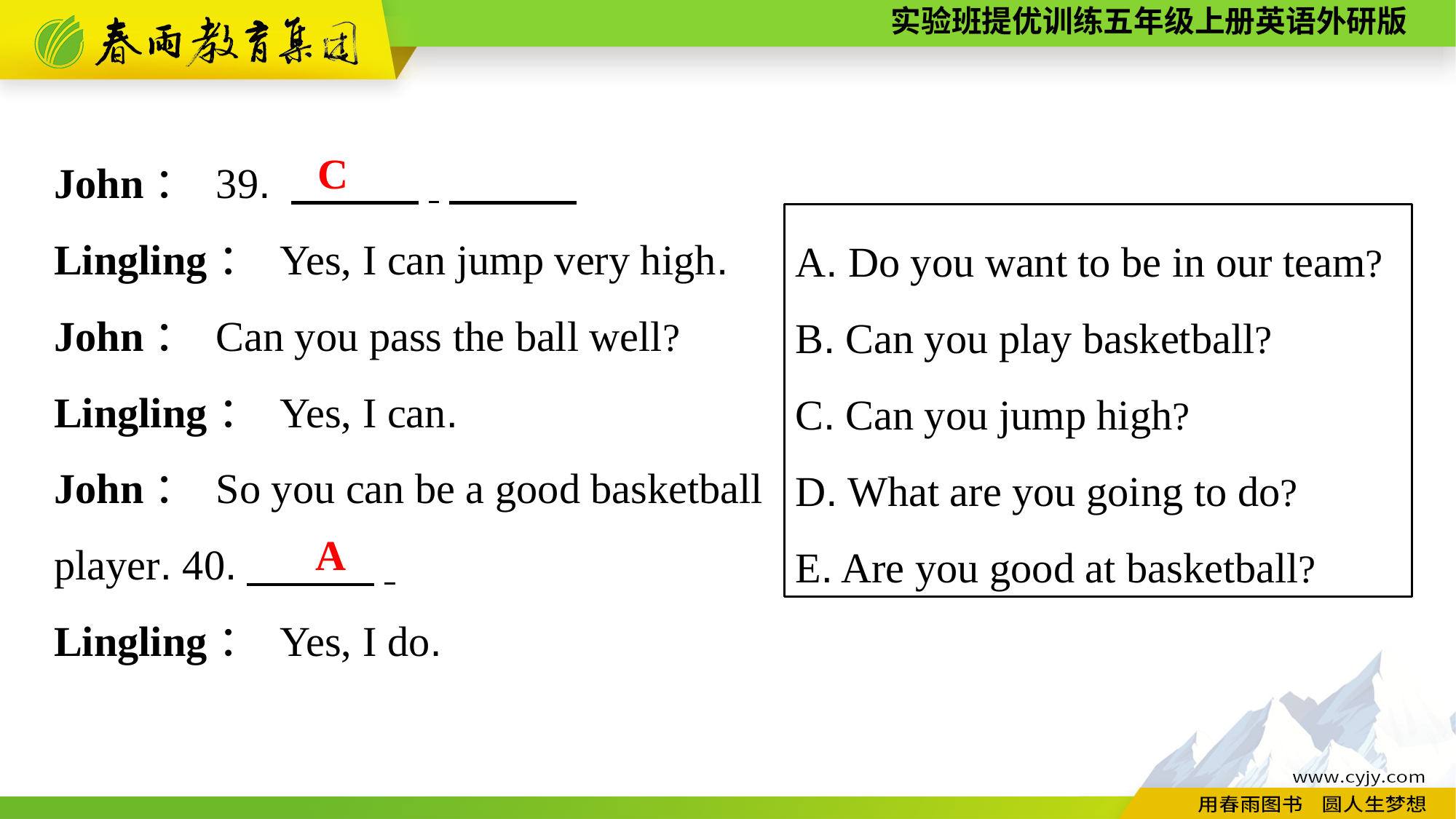

John： 39. 　　　.
Lingling： Yes, I can jump very high.
John： Can you pass the ball well?
Lingling： Yes, I can.
John： So you can be a good basketball
player. 40.　　　.
Lingling： Yes, I do.
C
A. Do you want to be in our team?
B. Can you play basketball?
C. Can you jump high?
D. What are you going to do?
E. Are you good at basketball?
A